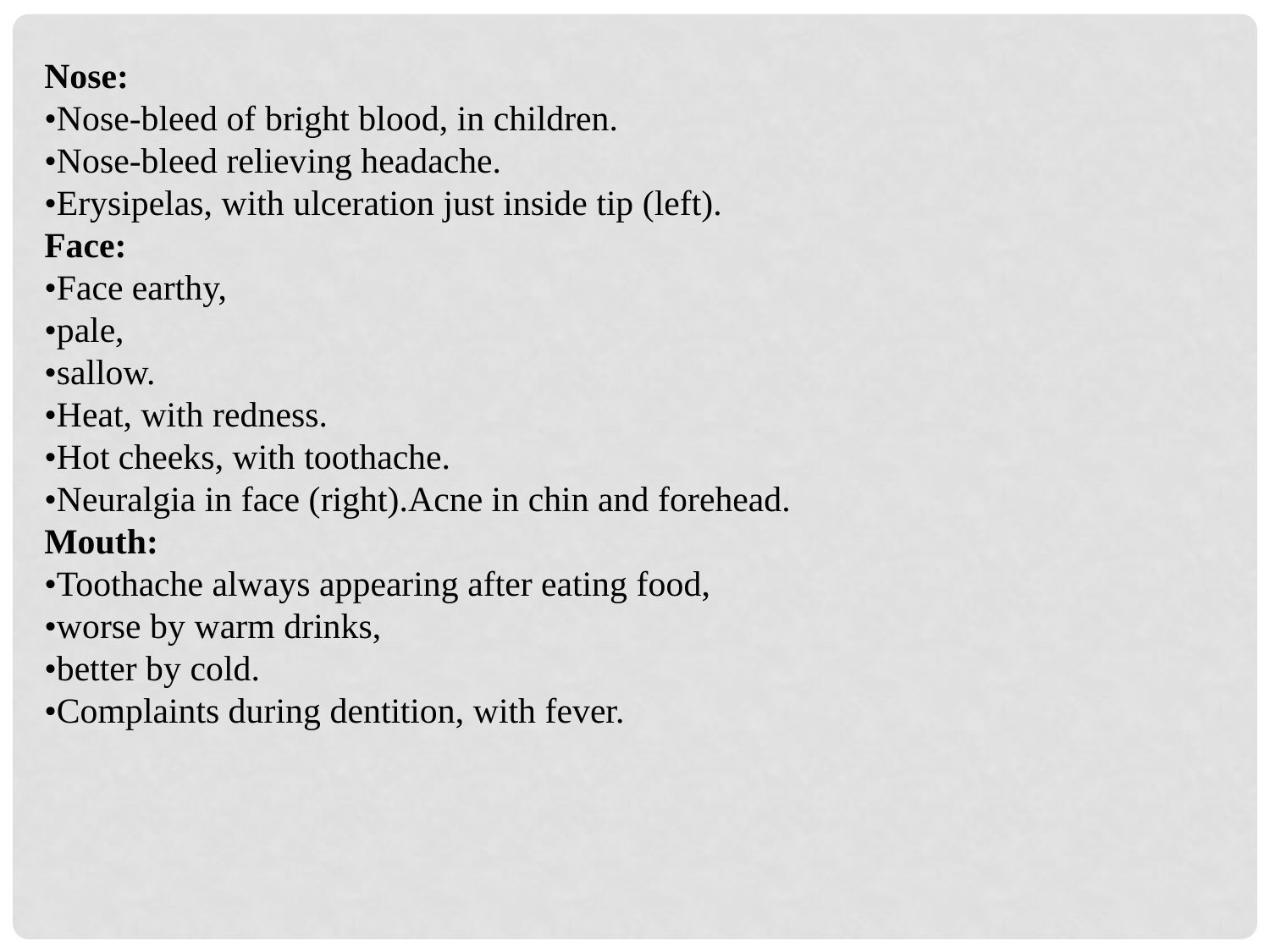

Nose:
•Nose-bleed of bright blood, in children.
•Nose-bleed relieving headache.
•Erysipelas, with ulceration just inside tip (left).
Face:
•Face earthy,
•pale,
•sallow.
•Heat, with redness.
•Hot cheeks, with toothache.
•Neuralgia in face (right).Acne in chin and forehead.
Mouth:
•Toothache always appearing after eating food,
•worse by warm drinks,
•better by cold.
•Complaints during dentition, with fever.